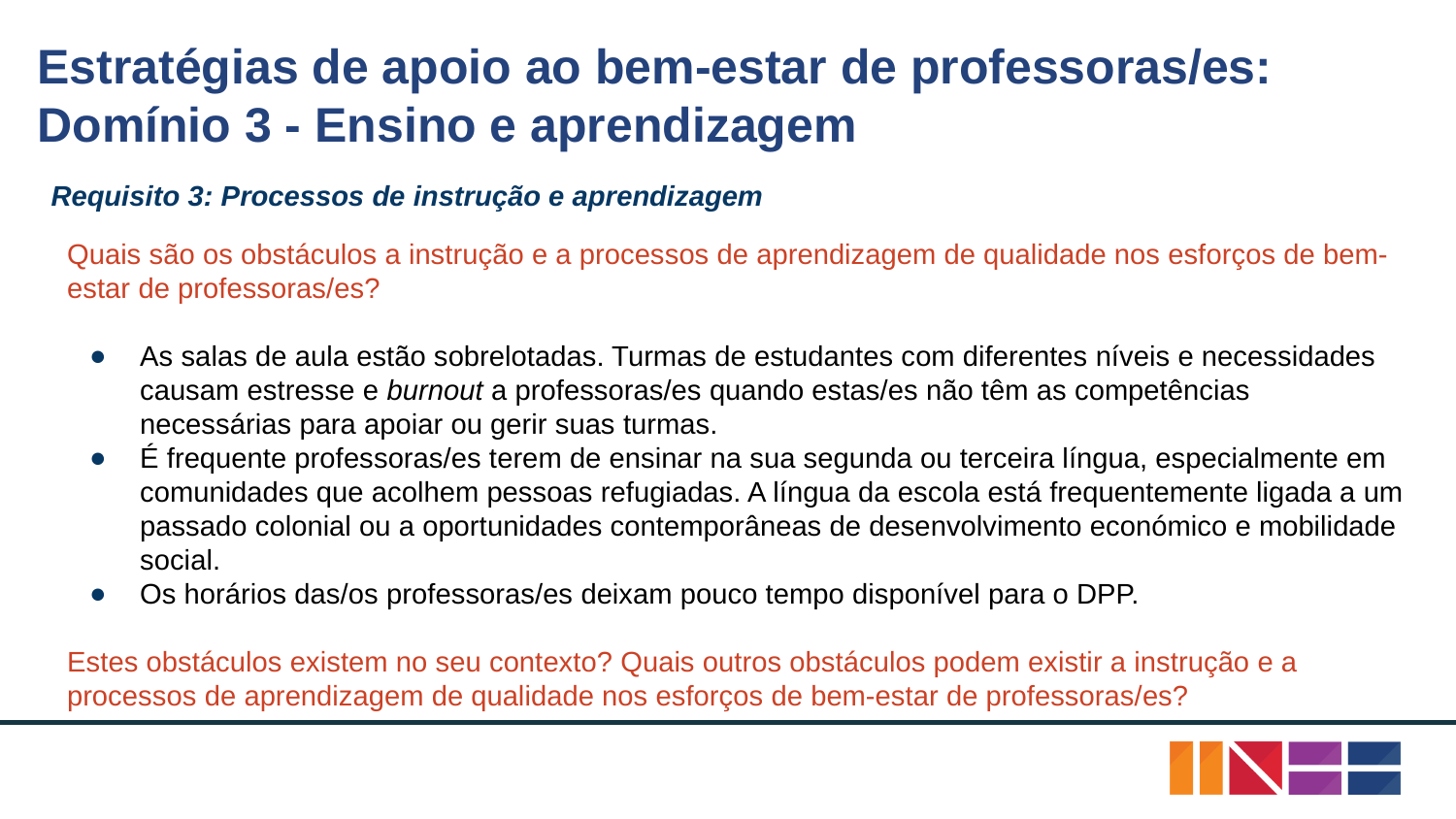

# Estratégias de apoio ao bem-estar de professoras/es:
Domínio 3 - Ensino e aprendizagem
Requisito 3: Processos de instrução e aprendizagem
Quais são os obstáculos a instrução e a processos de aprendizagem de qualidade nos esforços de bem-estar de professoras/es?

As salas de aula estão sobrelotadas. Turmas de estudantes com diferentes níveis e necessidades causam estresse e burnout a professoras/es quando estas/es não têm as competências necessárias para apoiar ou gerir suas turmas.
É frequente professoras/es terem de ensinar na sua segunda ou terceira língua, especialmente em comunidades que acolhem pessoas refugiadas. A língua da escola está frequentemente ligada a um passado colonial ou a oportunidades contemporâneas de desenvolvimento económico e mobilidade social.
Os horários das/os professoras/es deixam pouco tempo disponível para o DPP.

Estes obstáculos existem no seu contexto? Quais outros obstáculos podem existir a instrução e a processos de aprendizagem de qualidade nos esforços de bem-estar de professoras/es?